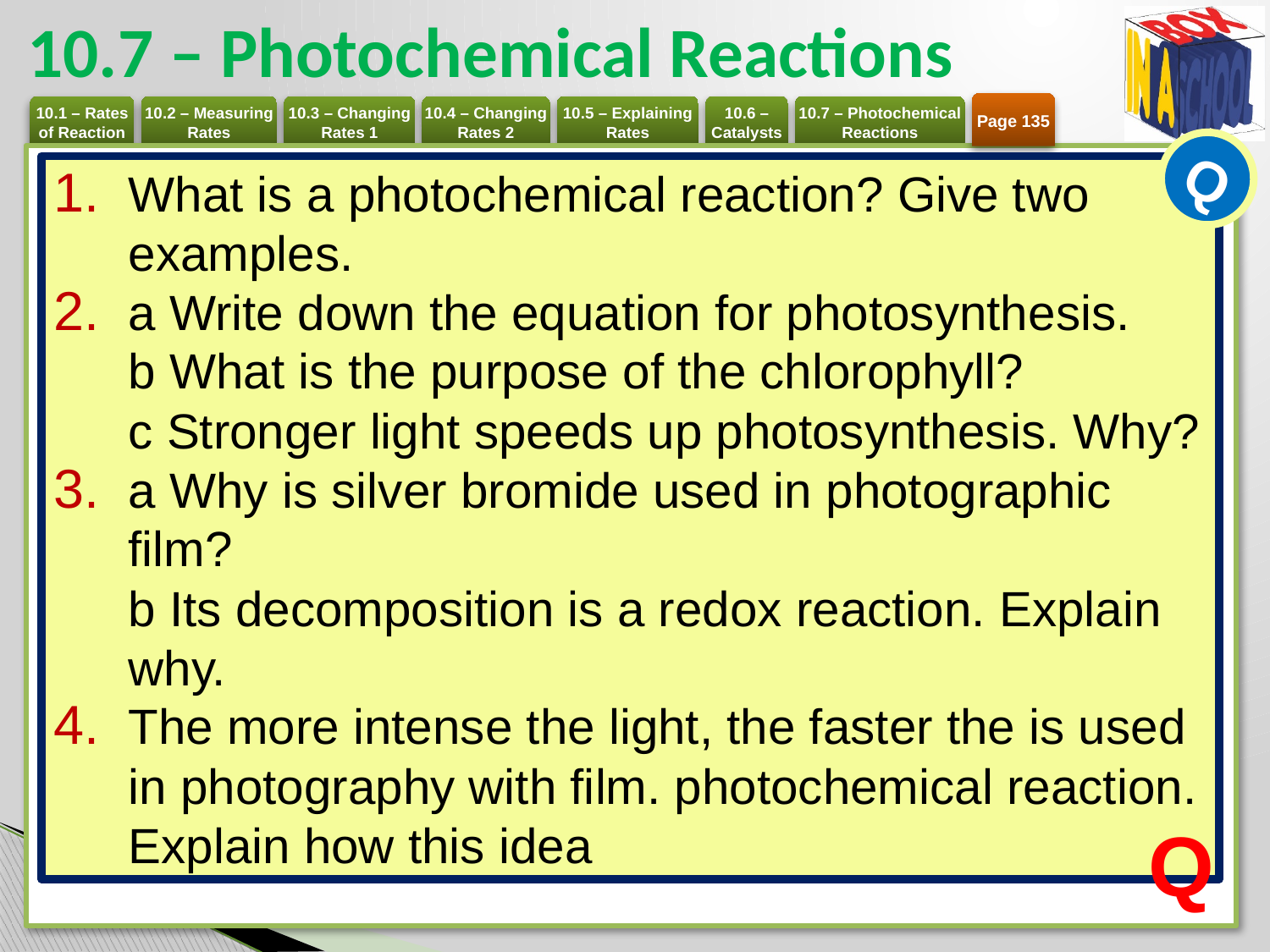

# 10.7 – Photochemical Reactions
Page 135
Q
What is a photochemical reaction? Give two examples.
a Write down the equation for photosynthesis.
b What is the purpose of the chlorophyll?
c Stronger light speeds up photosynthesis. Why?
a Why is silver bromide used in photographic film?
b Its decomposition is a redox reaction. Explain why.
The more intense the light, the faster the is used in photography with film. photochemical reaction. Explain how this idea
Q